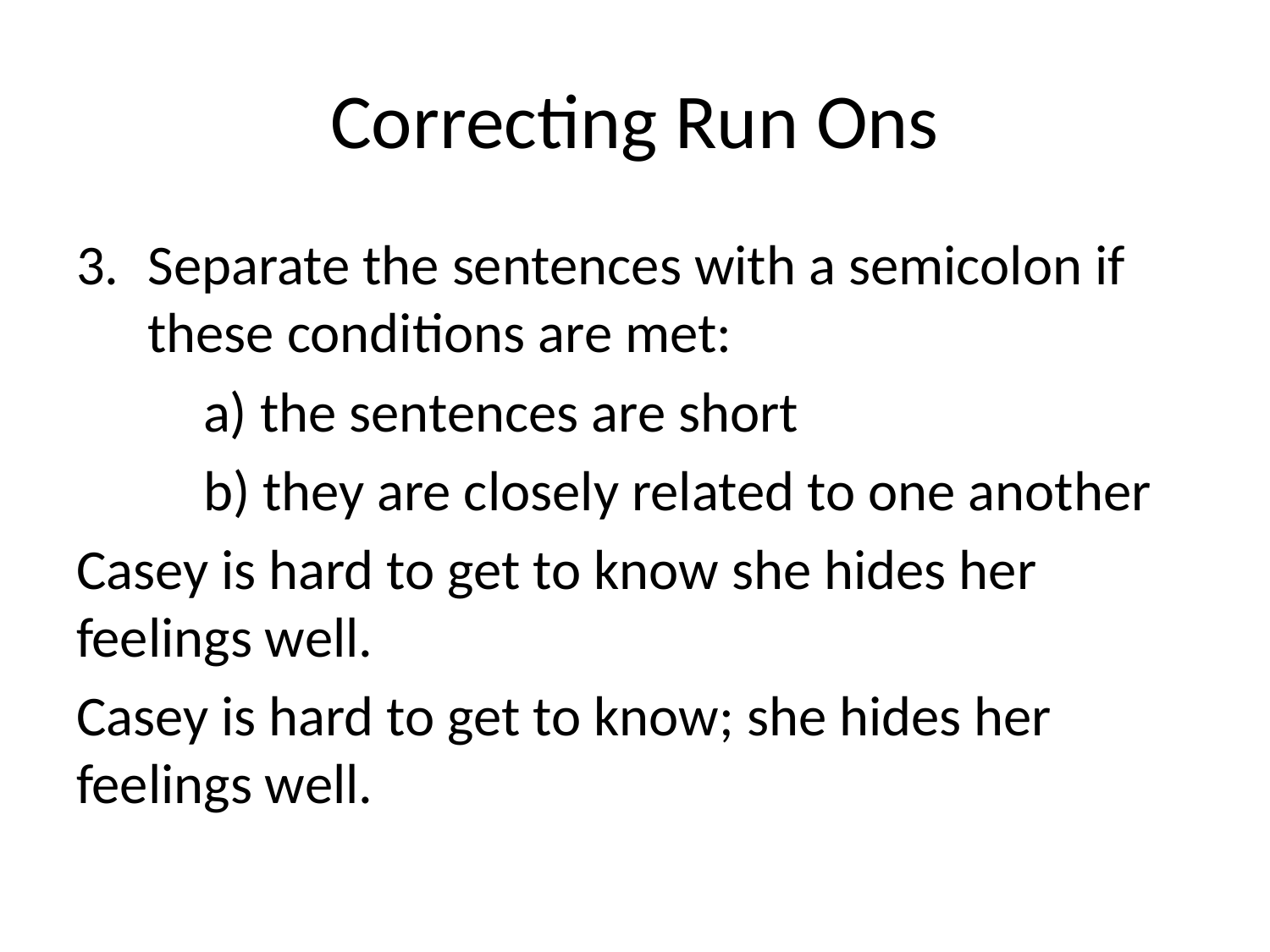

# Correcting Run Ons
Separate the sentences with a semicolon if these conditions are met:
	a) the sentences are short
	b) they are closely related to one another
Casey is hard to get to know she hides her feelings well.
Casey is hard to get to know; she hides her feelings well.